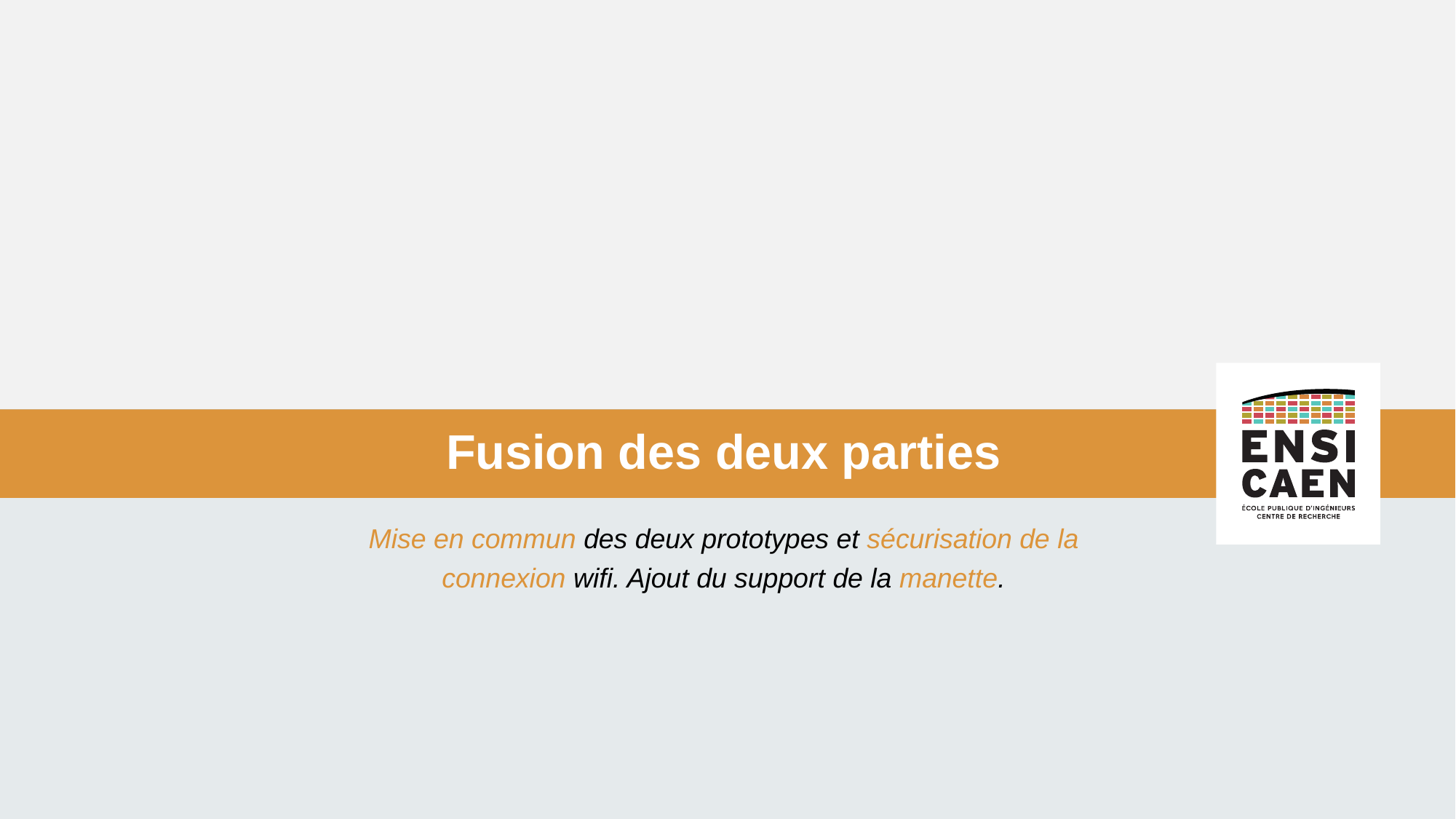

# Fusion des deux parties
Mise en commun des deux prototypes et sécurisation de la connexion wifi. Ajout du support de la manette.